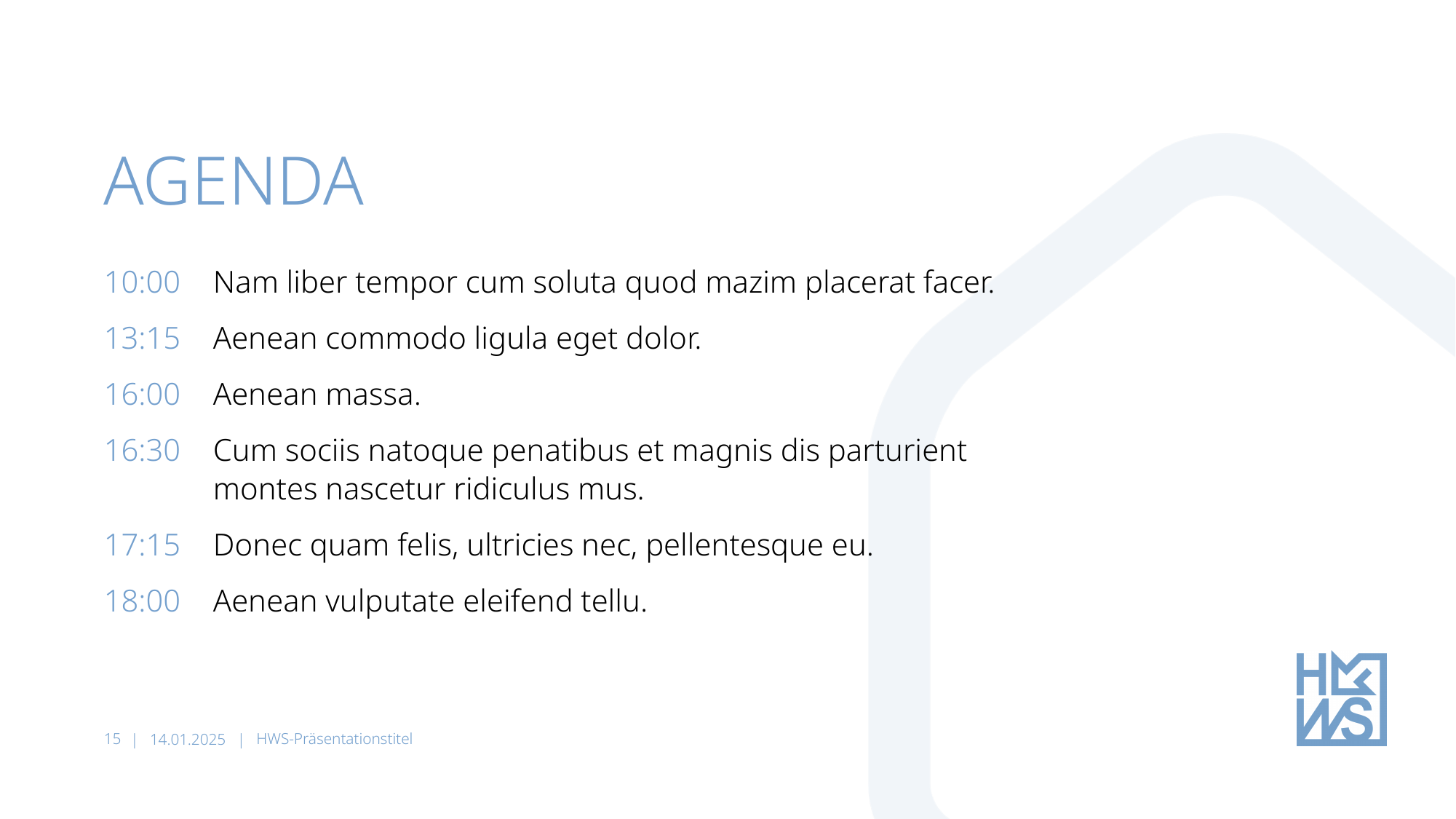

# agenda
10:00	Nam liber tempor cum soluta quod mazim placerat facer.
13:15	Aenean commodo ligula eget dolor.
16:00	Aenean massa.
16:30	Cum sociis natoque penatibus et magnis dis parturient
	montes nascetur ridiculus mus.
17:15	Donec quam felis, ultricies nec, pellentesque eu.
18:00	Aenean vulputate eleifend tellu.
15
14.01.2025
HWS-Präsentationstitel